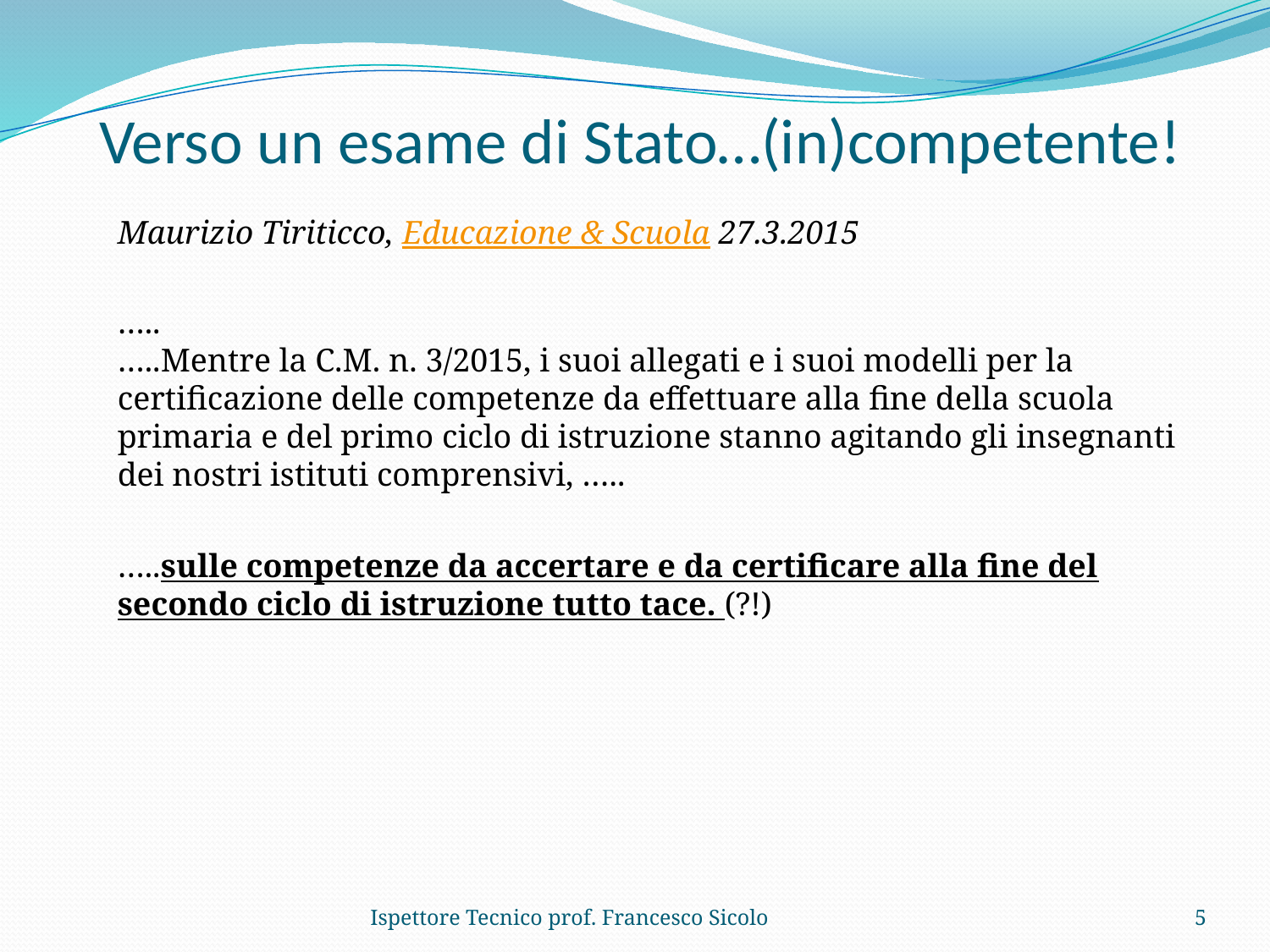

# Verso un esame di Stato…(in)competente!
Maurizio Tiriticco, Educazione & Scuola 27.3.2015
…..
…..Mentre la C.M. n. 3/2015, i suoi allegati e i suoi modelli per la certificazione delle competenze da effettuare alla fine della scuola primaria e del primo ciclo di istruzione stanno agitando gli insegnanti dei nostri istituti comprensivi, …..
…..sulle competenze da accertare e da certificare alla fine del secondo ciclo di istruzione tutto tace. (?!)
Ispettore Tecnico prof. Francesco Sicolo
5